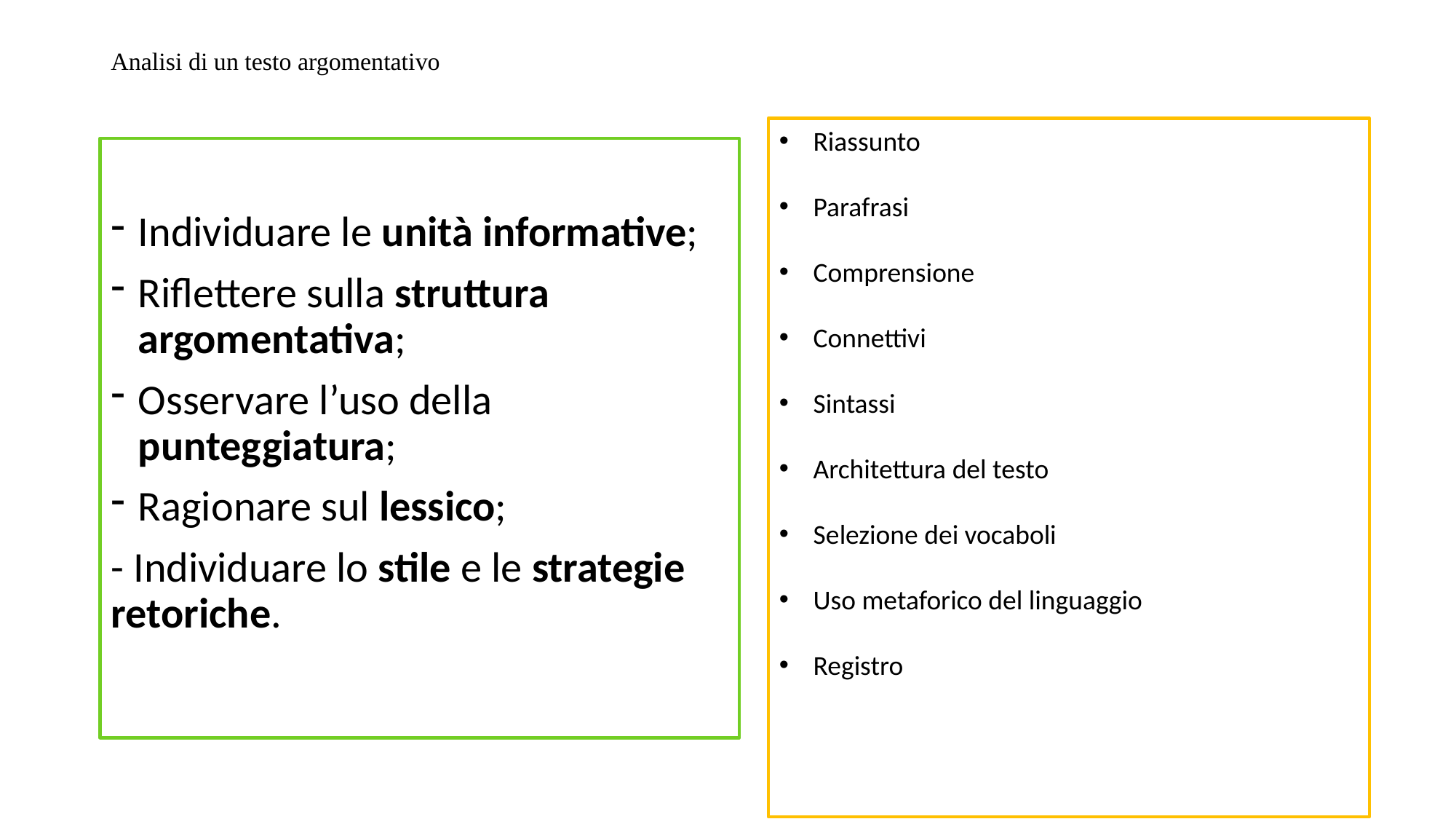

# Analisi di un testo argomentativo
Riassunto

Parafrasi

Comprensione

Connettivi

Sintassi

Architettura del testo

Selezione dei vocaboli

Uso metaforico del linguaggio

Registro

Individuare le unità informative;
Riflettere sulla struttura argomentativa;
Osservare l’uso della punteggiatura;
Ragionare sul lessico;
- Individuare lo stile e le strategie retoriche.